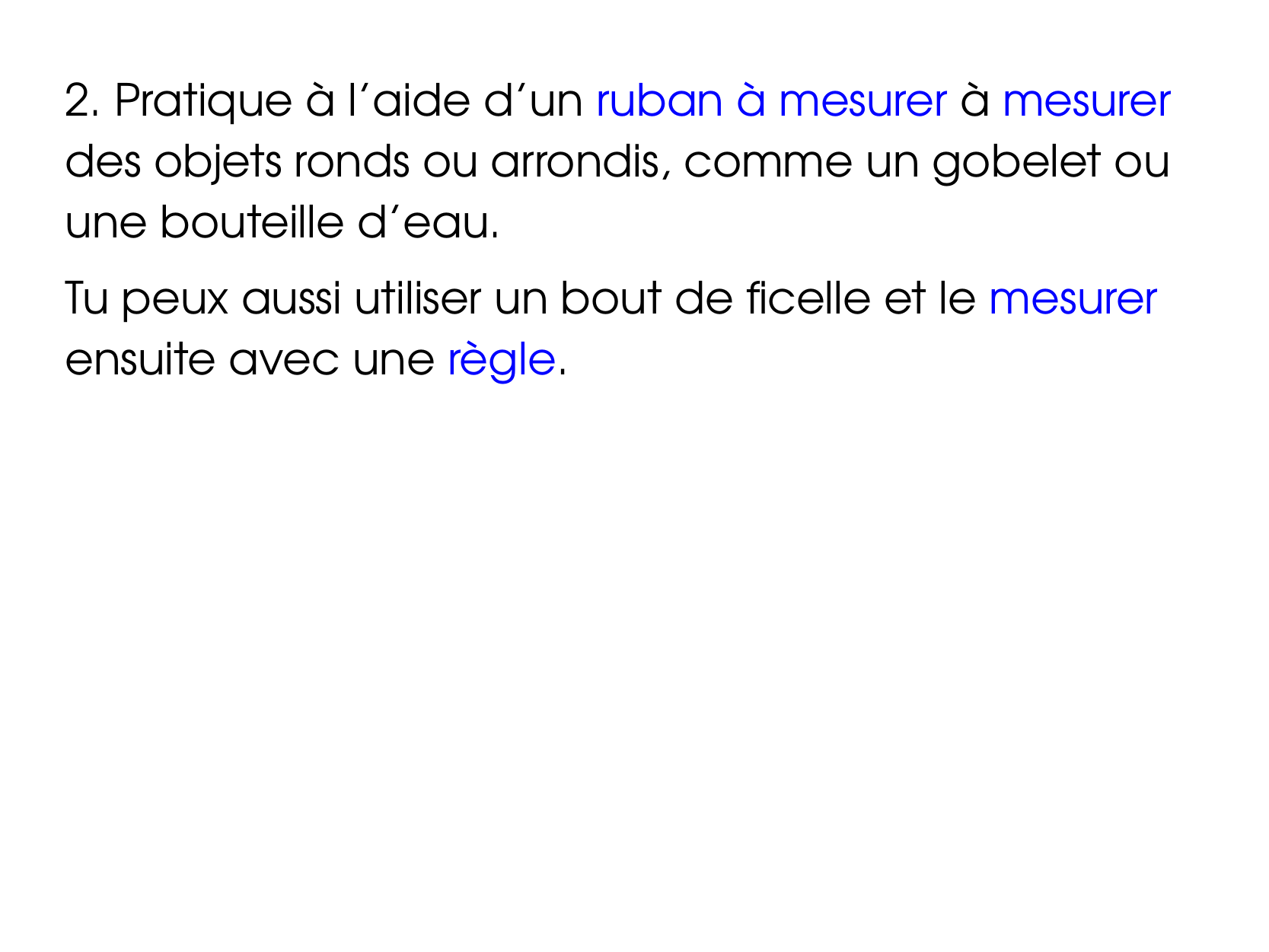

2. Pratique à l’aide d’un ruban à mesurer à mesurer des objets ronds ou arrondis, comme un gobelet ou une bouteille d’eau.
Tu peux aussi utiliser un bout de ficelle et le mesurer
ensuite avec une règle.